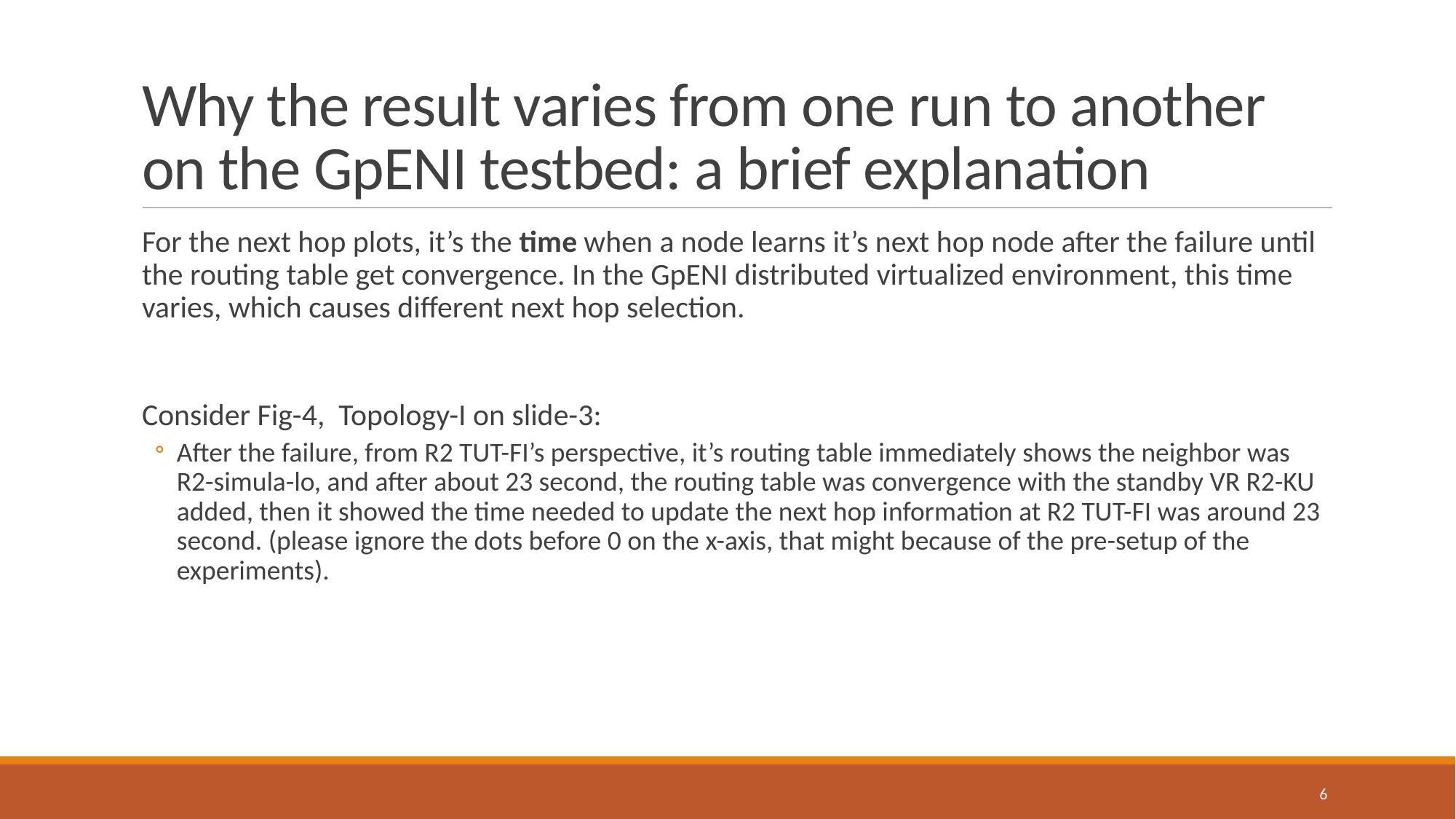

# Why the result varies from one run to another on the GpENI testbed: a brief explanation
For the next hop plots, it’s the time when a node learns it’s next hop node after the failure until the routing table get convergence. In the GpENI distributed virtualized environment, this time varies, which causes different next hop selection.

Consider Fig-4,  Topology-I on slide-3:
After the failure, from R2 TUT-FI’s perspective, it’s routing table immediately shows the neighbor was R2-simula-lo, and after about 23 second, the routing table was convergence with the standby VR R2-KU added, then it showed the time needed to update the next hop information at R2 TUT-FI was around 23 second. (please ignore the dots before 0 on the x-axis, that might because of the pre-setup of the experiments).
6